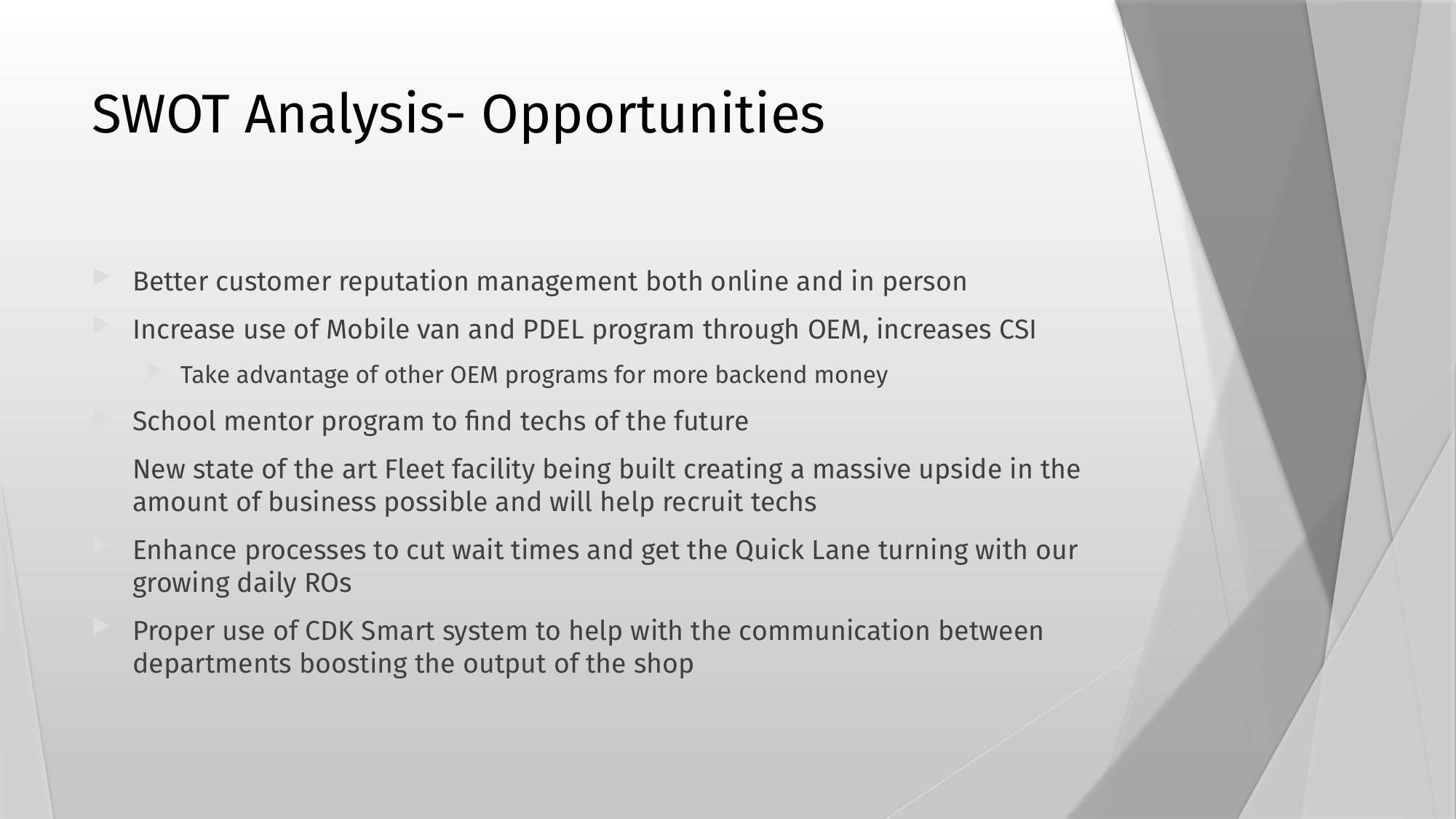

# SWOT Analysis- Opportunities
Better customer reputation management both online and in person
Increase use of Mobile van and PDEL program through OEM, increases CSI
Take advantage of other OEM programs for more backend money
School mentor program to find techs of the future
New state of the art Fleet facility being built creating a massive upside in the amount of business possible and will help recruit techs
Enhance processes to cut wait times and get the Quick Lane turning with our growing daily ROs
Proper use of CDK Smart system to help with the communication between departments boosting the output of the shop